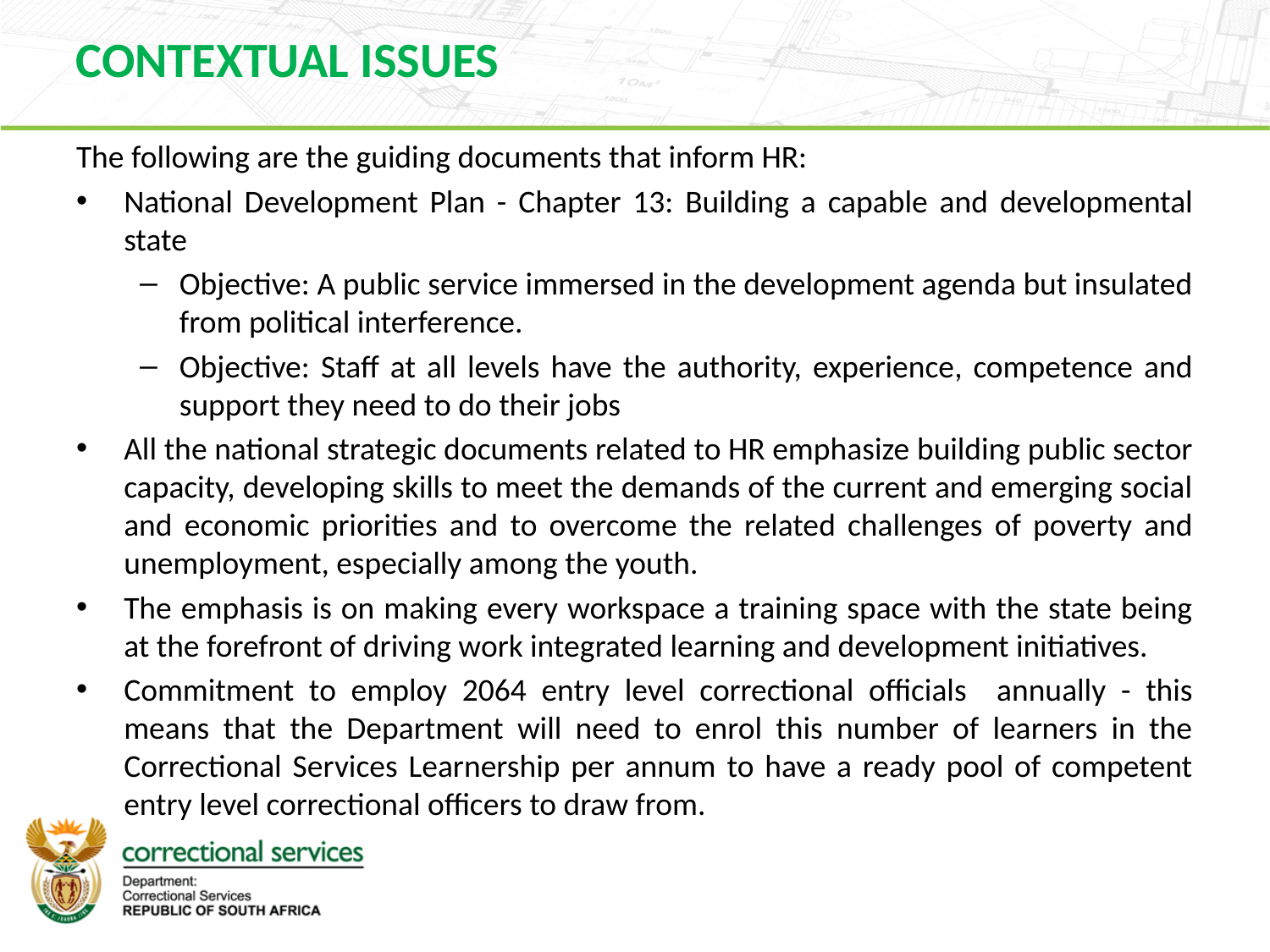

CONTEXTUAL ISSUES
The following are the guiding documents that inform HR:
National Development Plan - Chapter 13: Building a capable and developmental state
Objective: A public service immersed in the development agenda but insulated from political interference.
Objective: Staff at all levels have the authority, experience, competence and support they need to do their jobs
All the national strategic documents related to HR emphasize building public sector capacity, developing skills to meet the demands of the current and emerging social and economic priorities and to overcome the related challenges of poverty and unemployment, especially among the youth.
The emphasis is on making every workspace a training space with the state being at the forefront of driving work integrated learning and development initiatives.
Commitment to employ 2064 entry level correctional officials  annually - this means that the Department will need to enrol this number of learners in the Correctional Services Learnership per annum to have a ready pool of competent entry level correctional officers to draw from.